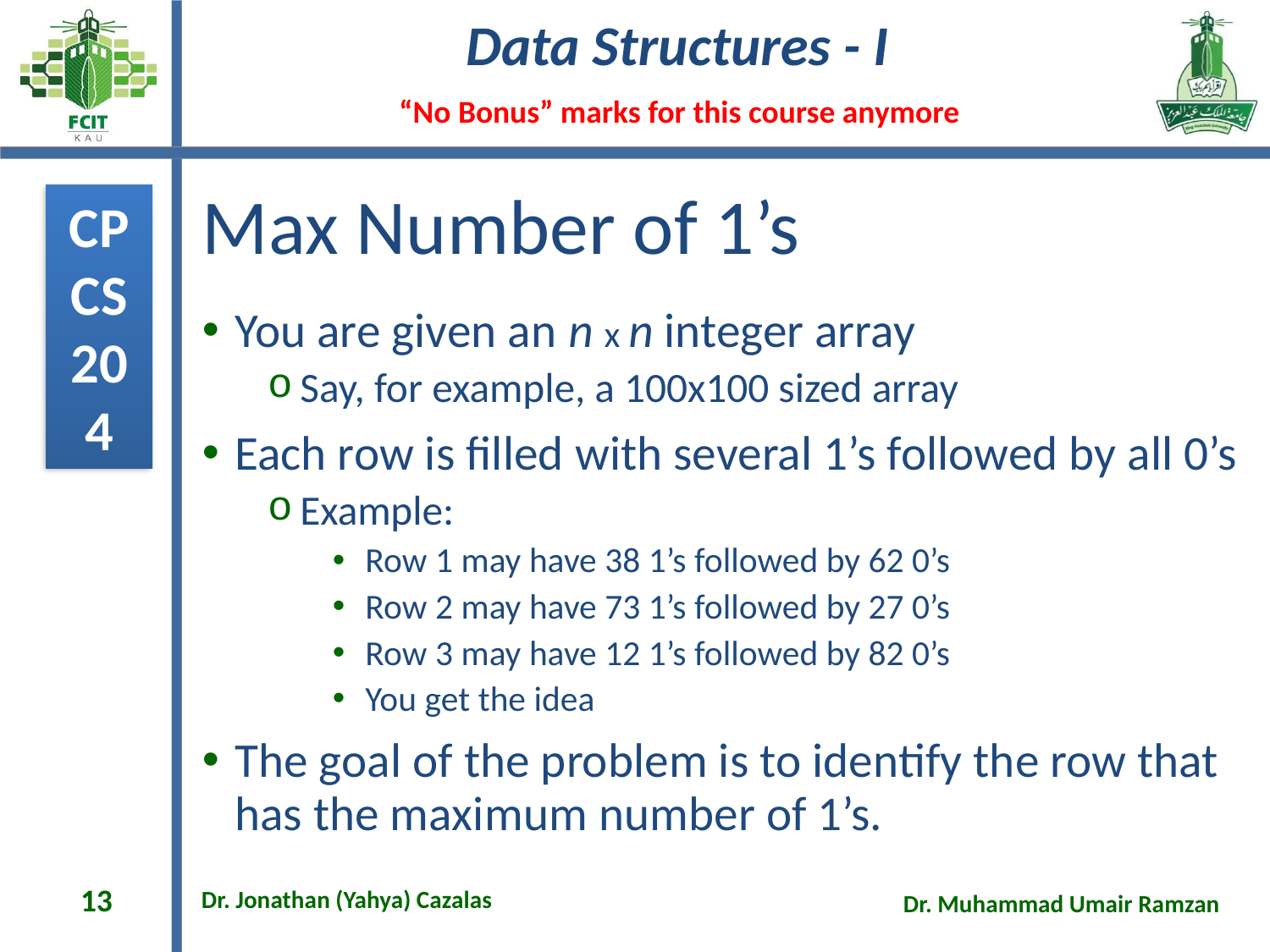

# Max Number of 1’s
You are given an n x n integer array
Say, for example, a 100x100 sized array
Each row is filled with several 1’s followed by all 0’s
Example:
Row 1 may have 38 1’s followed by 62 0’s
Row 2 may have 73 1’s followed by 27 0’s
Row 3 may have 12 1’s followed by 82 0’s
You get the idea
The goal of the problem is to identify the row that has the maximum number of 1’s.

13